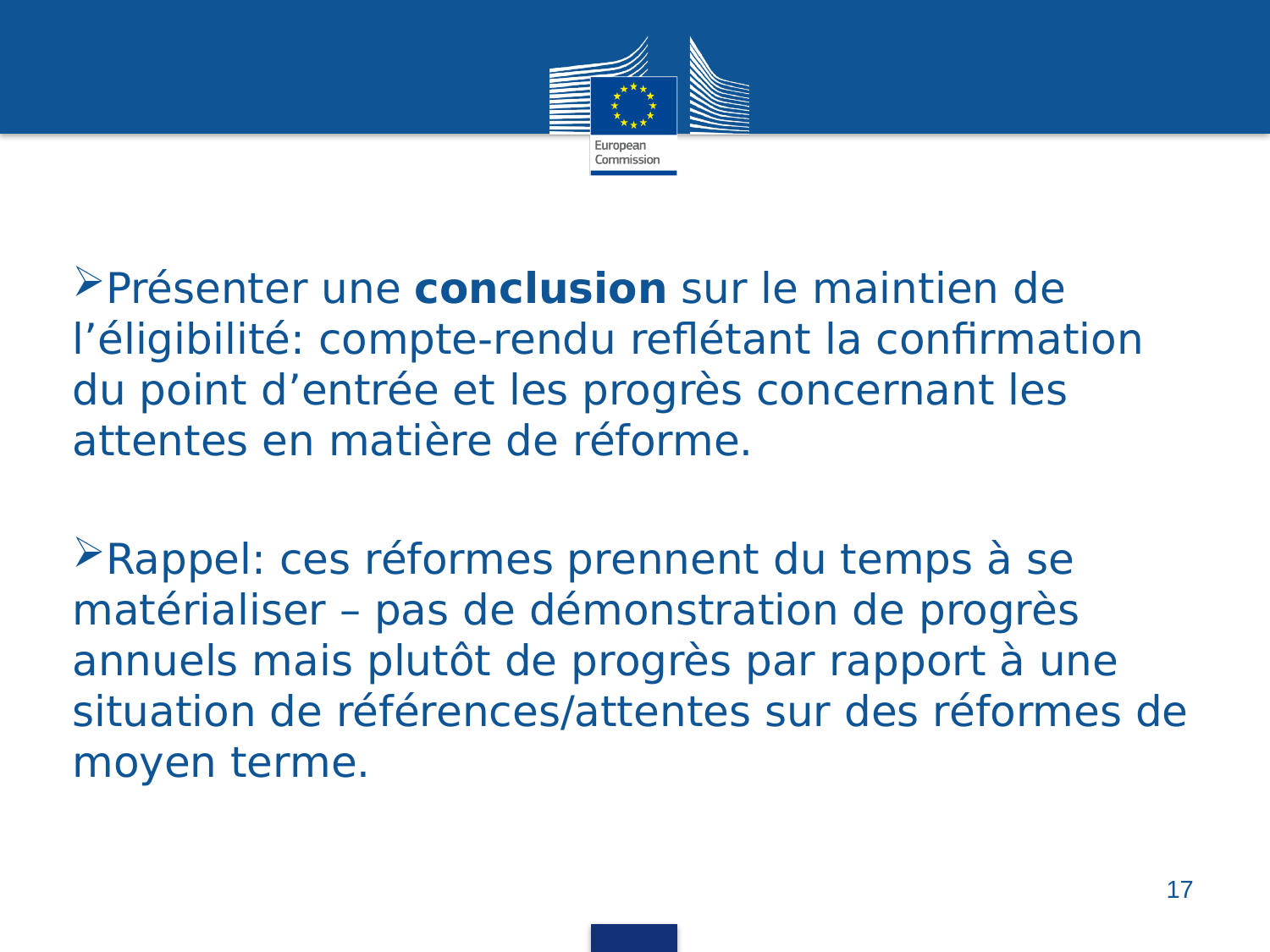

Présenter une conclusion sur le maintien de l’éligibilité: compte-rendu reflétant la confirmation du point d’entrée et les progrès concernant les attentes en matière de réforme.

Rappel: ces réformes prennent du temps à se matérialiser – pas de démonstration de progrès annuels mais plutôt de progrès par rapport à une situation de références/attentes sur des réformes de moyen terme.

17